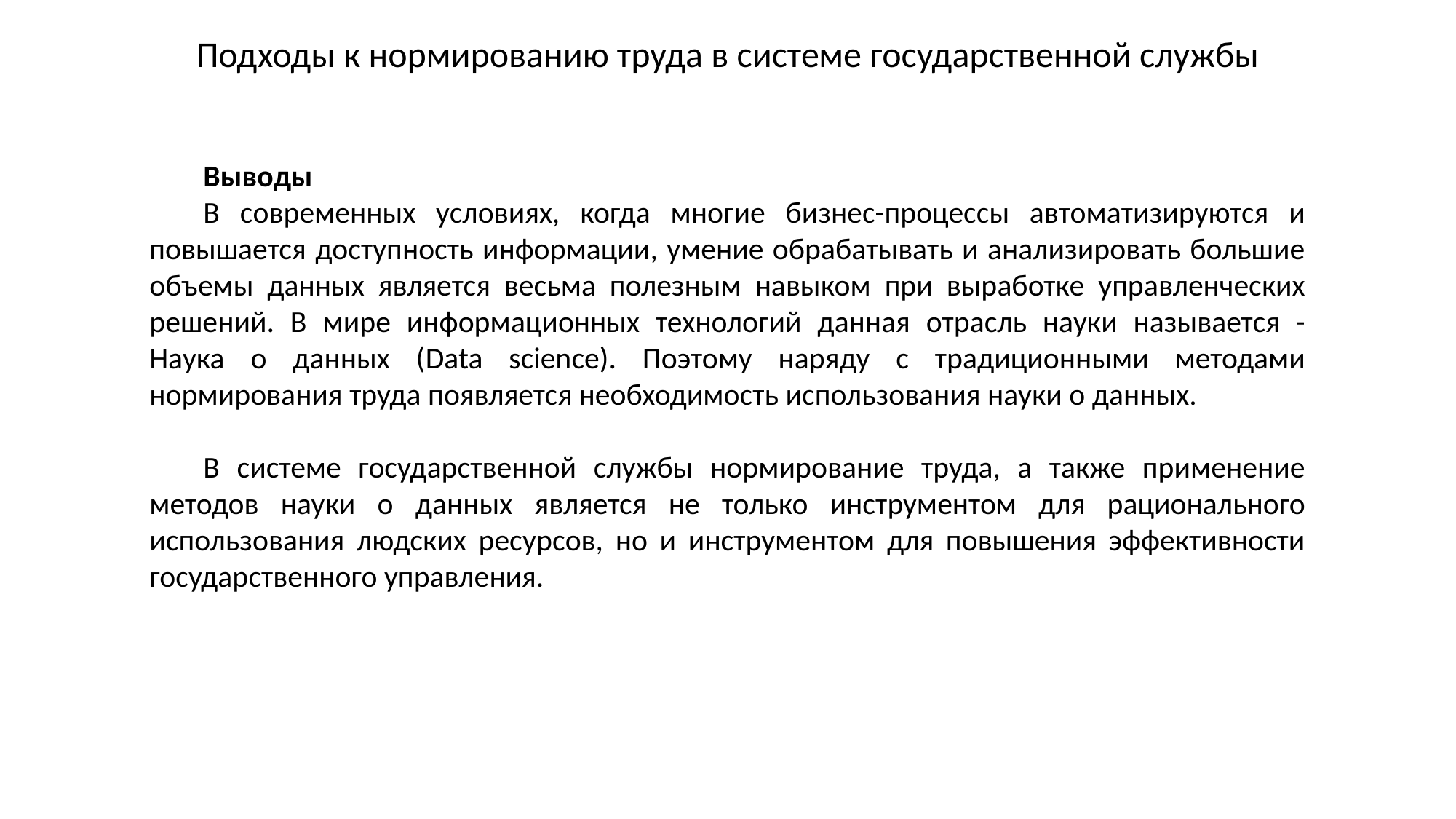

Подходы к нормированию труда в системе государственной службы
Выводы
В современных условиях, когда многие бизнес-процессы автоматизируются и повышается доступность информации, умение обрабатывать и анализировать большие объемы данных является весьма полезным навыком при выработке управленческих решений. В мире информационных технологий данная отрасль науки называется - Наука о данных (Data science). Поэтому наряду с традиционными методами нормирования труда появляется необходимость использования науки о данных.

В системе государственной службы нормирование труда, а также применение методов науки о данных является не только инструментом для рационального использования людских ресурсов, но и инструментом для повышения эффективности государственного управления.